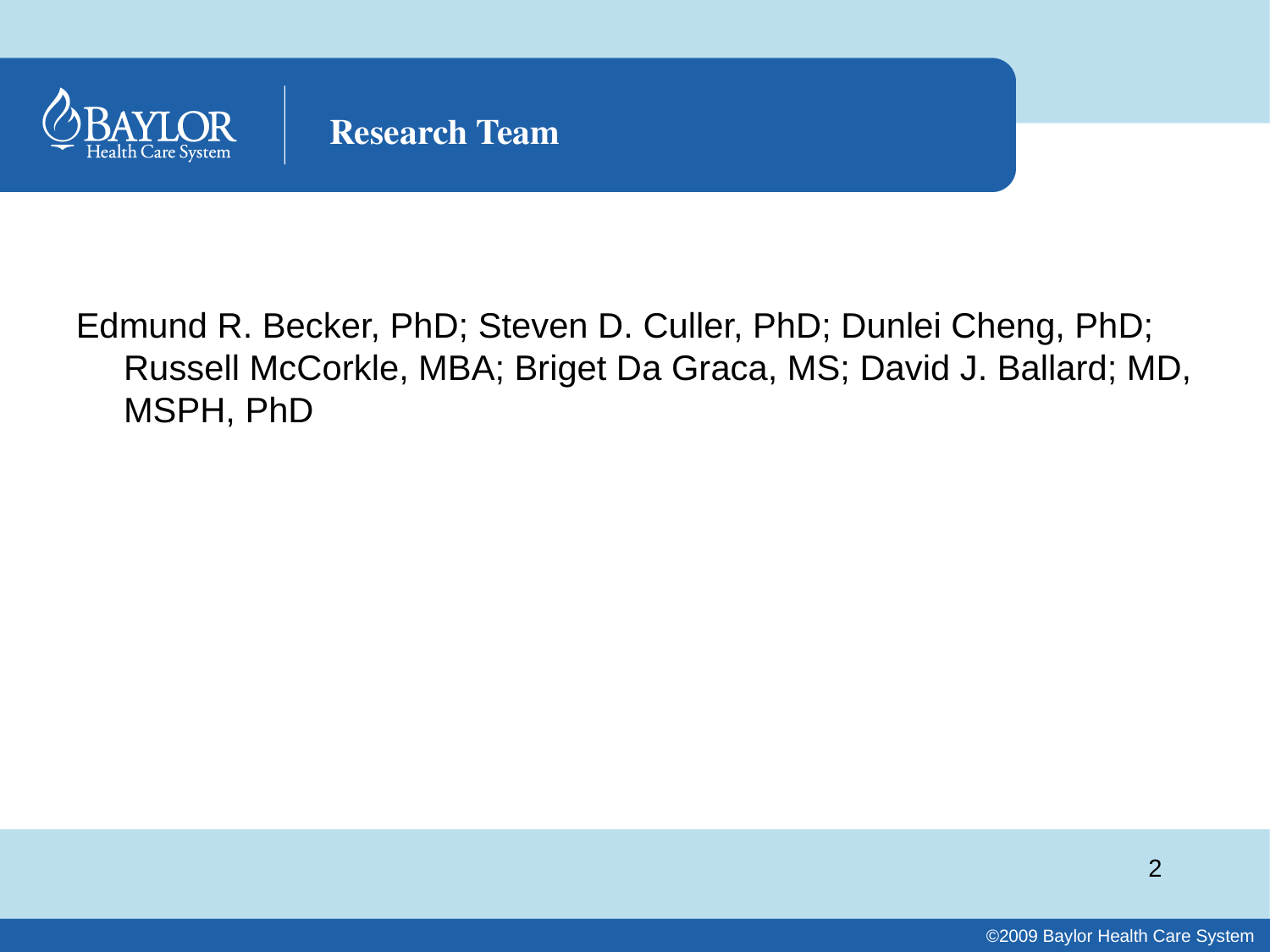

# Research Team

Edmund R. Becker, PhD; Steven D. Culler, PhD; Dunlei Cheng, PhD; Russell McCorkle, MBA; Briget Da Graca, MS; David J. Ballard; MD, MSPH, PhD

2